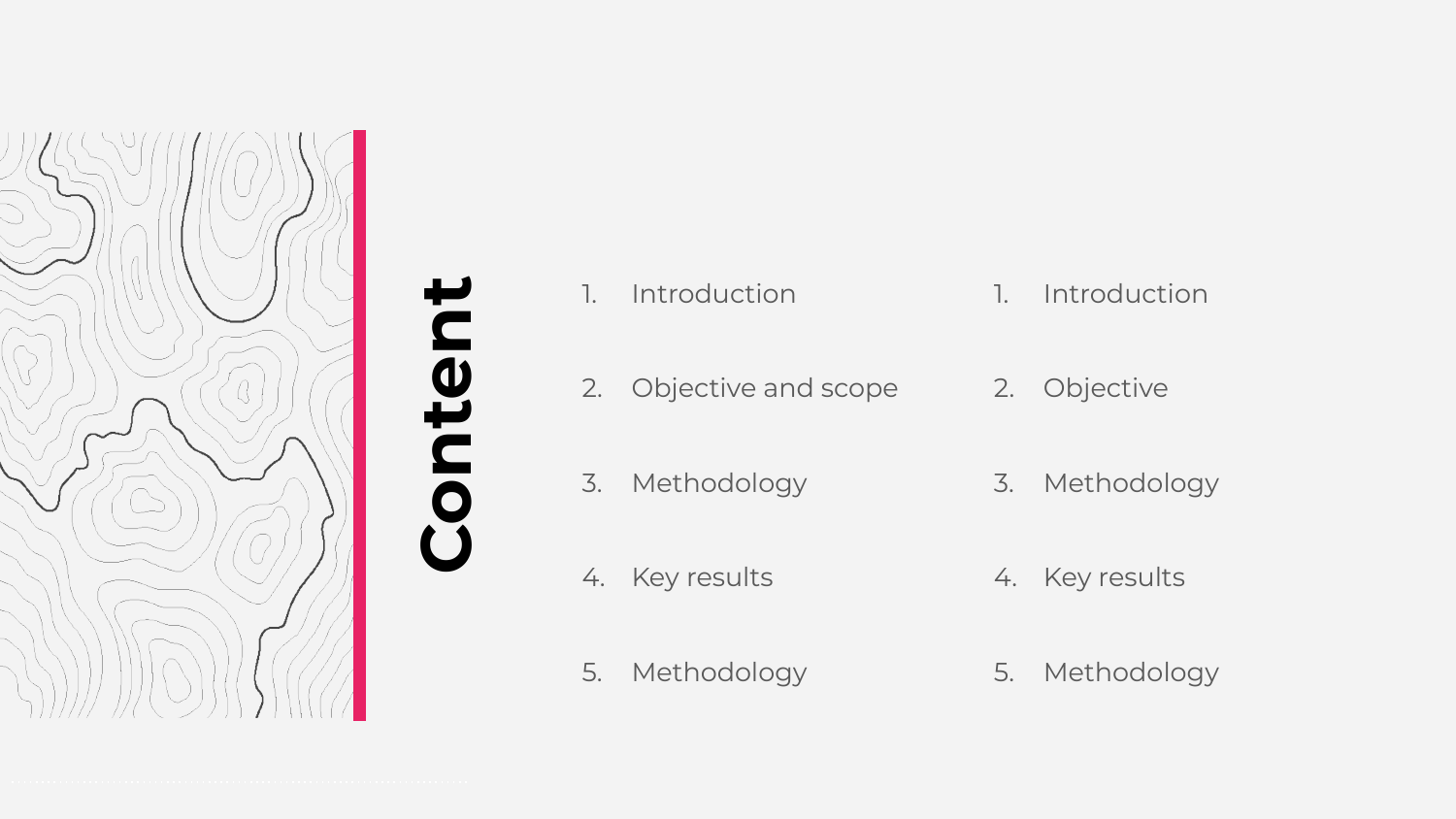

Introduction
Objective and scope
Methodology
Key results
Methodology
Introduction
Objective
Methodology
Key results
Methodology